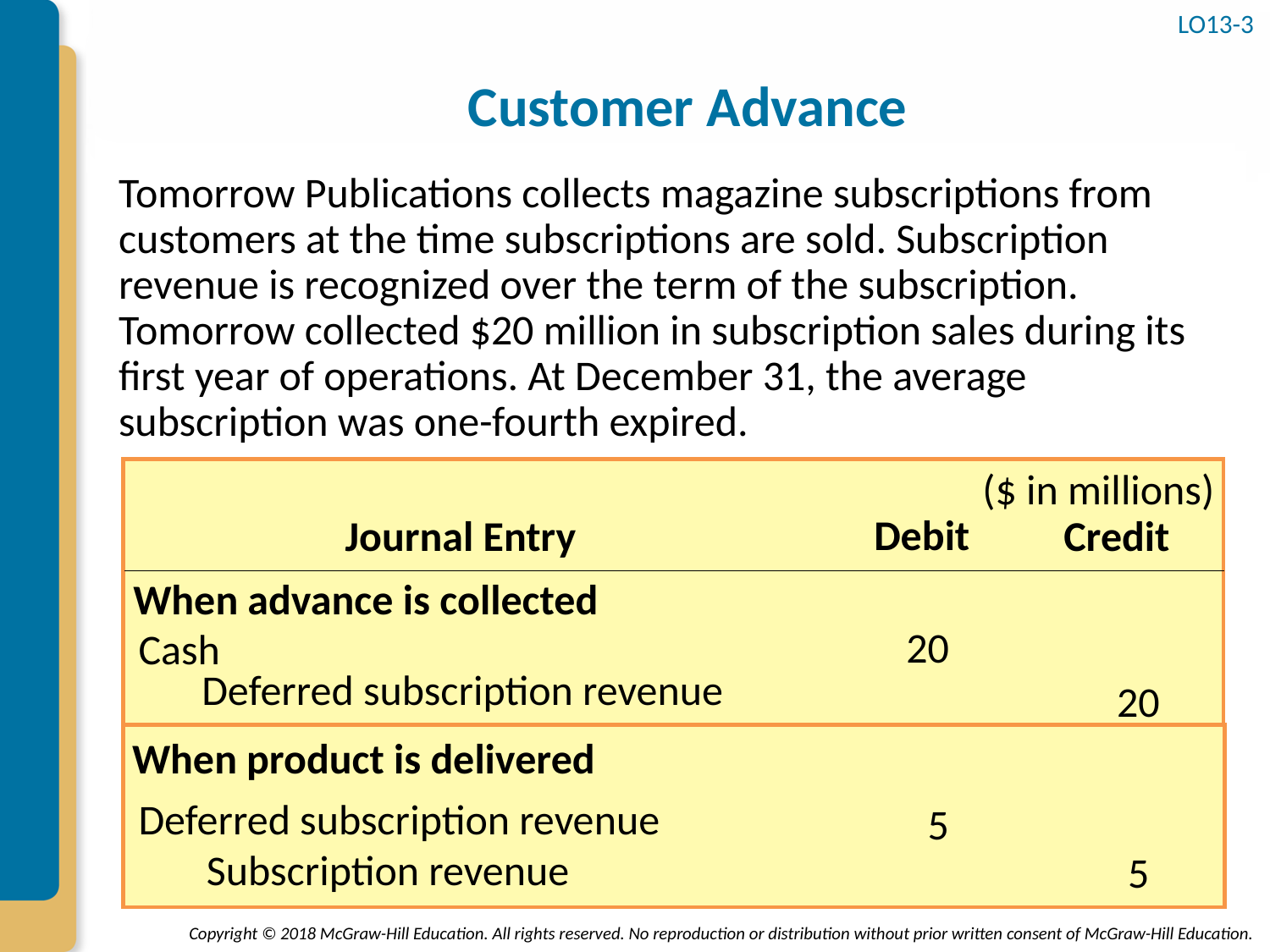

# Customer Advance
LO13-3
Tomorrow Publications collects magazine subscriptions from customers at the time subscriptions are sold. Subscription revenue is recognized over the term of the subscription. Tomorrow collected $20 million in subscription sales during its first year of operations. At December 31, the average subscription was one-fourth expired.

($ in millions)

Debit
Journal Entry
Credit
When advance is collected
20
Cash
Deferred subscription revenue
20

When product is delivered
Deferred subscription revenue
5
Subscription revenue
5